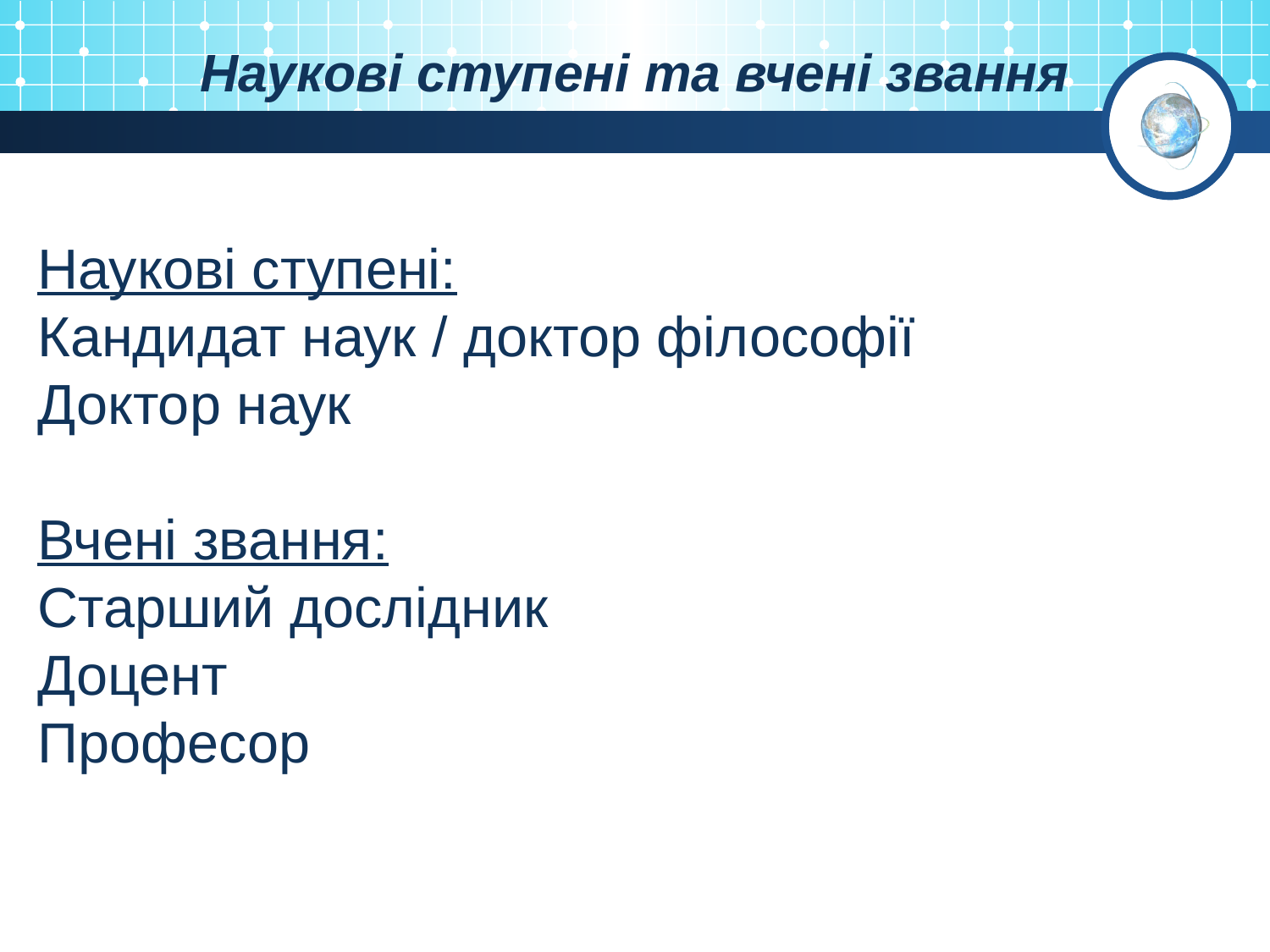

# Наукові ступені та вчені звання
Наукові ступені:
Кандидат наук / доктор філософії
Доктор наук

Вчені звання:
Старший дослідник
Доцент
Професор